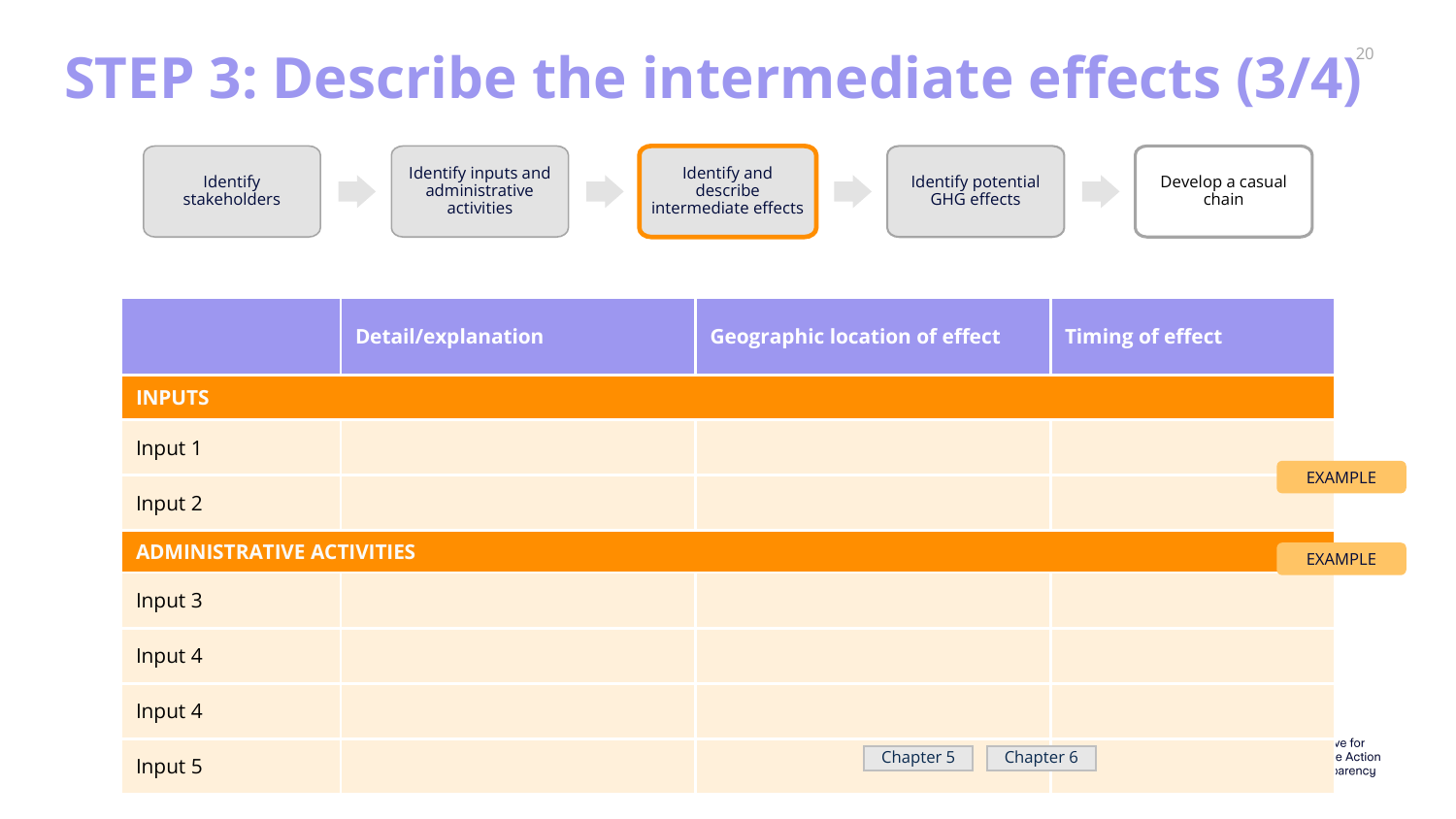

# STEP 3: Describe the intermediate effects (3/4)
Identify stakeholders
Identify inputs and administrative activities
Identify and describe intermediate effects
Identify potential GHG effects
Develop a casual chain

|  | Detail/explanation | Geographic location of effect | Timing of effect |
| --- | --- | --- | --- |
| INPUTS |  |  |  |
| Input 1 |  |  |  |
| Input 2 |  |  |  |
| ADMINISTRATIVE ACTIVITIES |  |  |  |
| Input 3 |  |  |  |
| Input 4 |  |  |  |
| Input 4 |  |  |  |
| Input 5 |  |  |  |
EXAMPLE
EXAMPLE
Chapter 5
Chapter 6